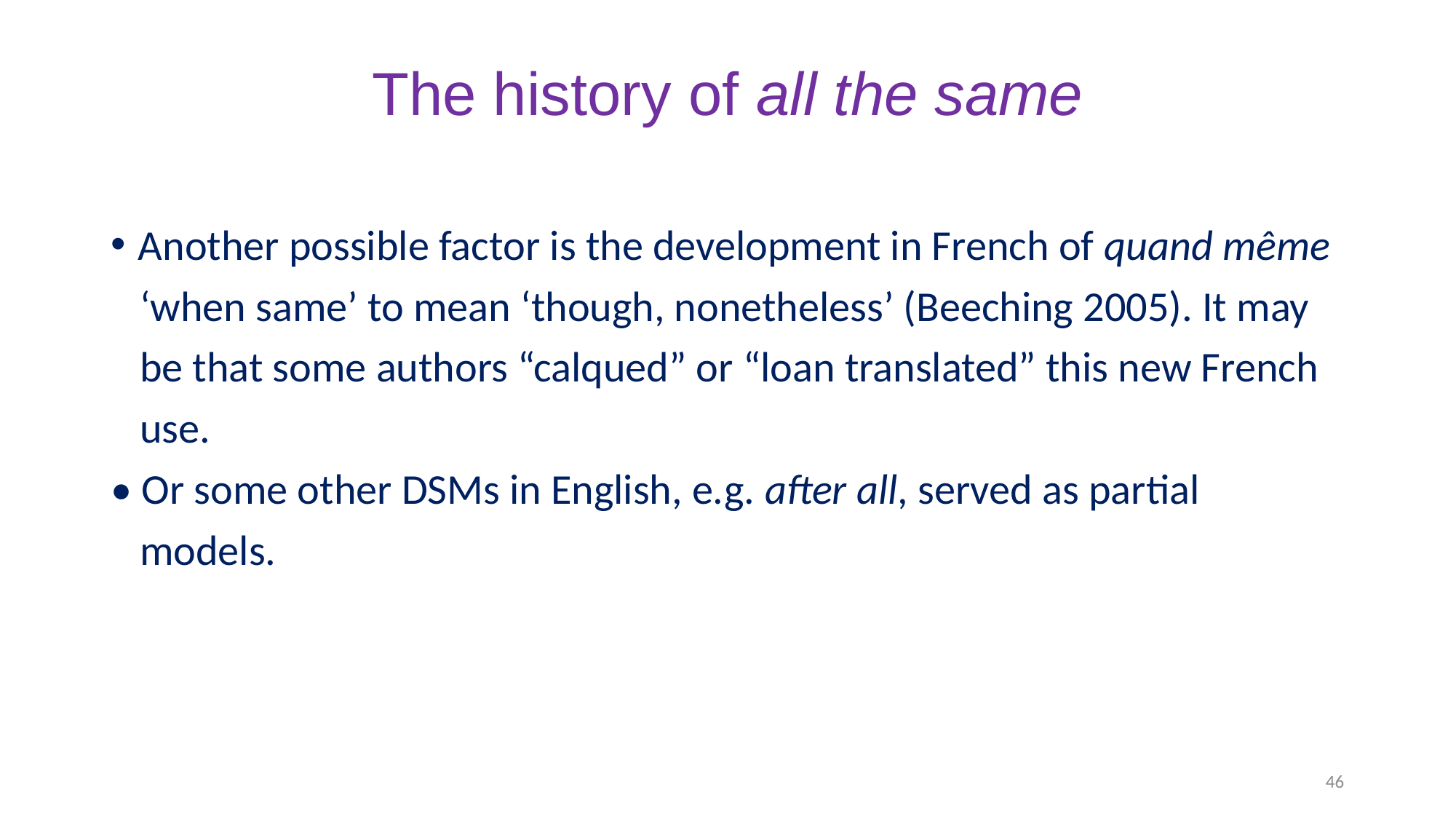

# The history of all the same
Another possible factor is the development in French of quand même
   ‘when same’ to mean ‘though, nonetheless’ (Beeching 2005). It may
   be that some authors “calqued” or “loan translated” this new French
   use.
• Or some other DSMs in English, e.g. after all, served as partial
   models.

46